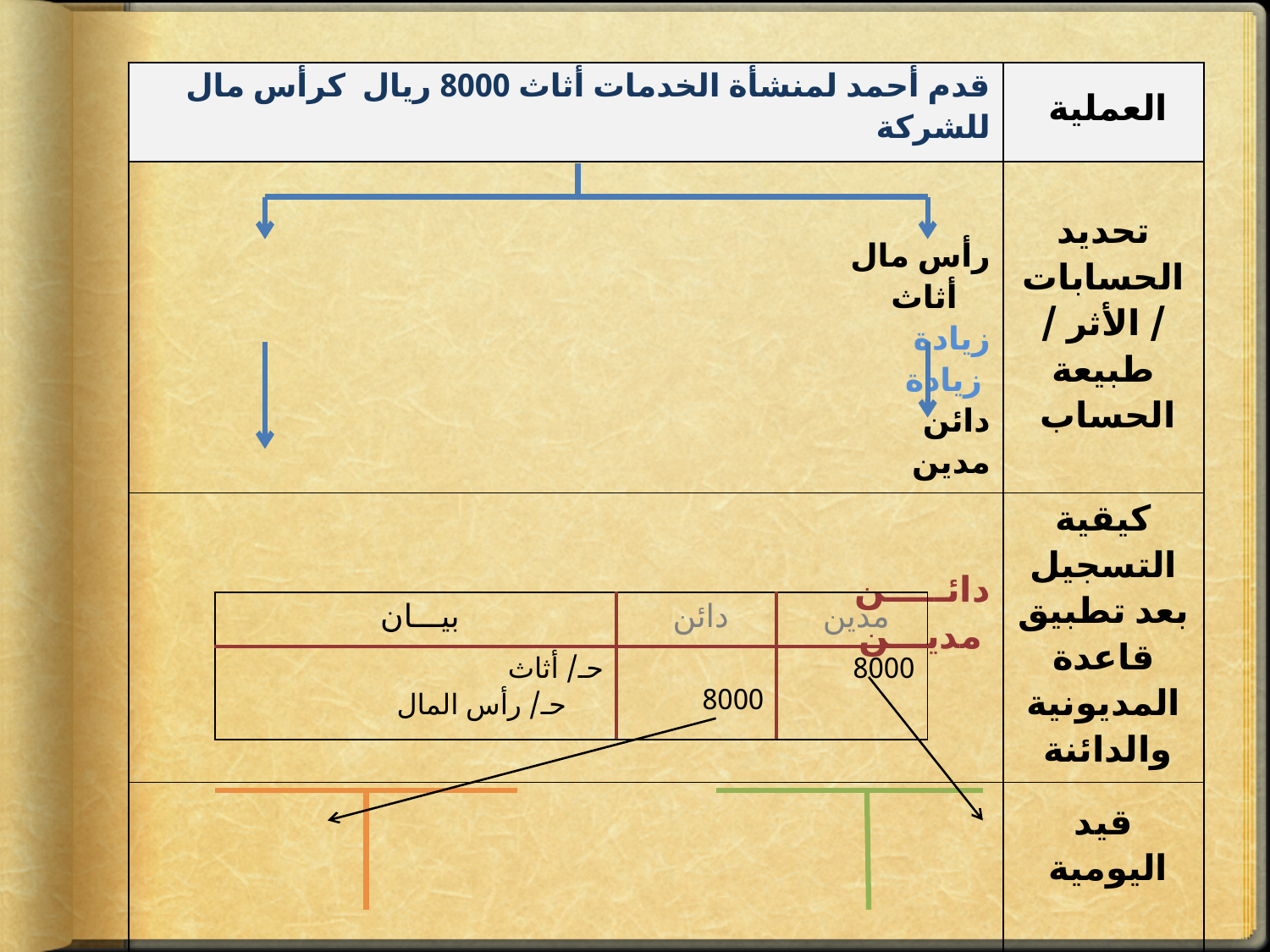

| قدم أحمد لمنشأة الخدمات أثاث 8000 ريال كرأس مال للشركة | العملية |
| --- | --- |
| رأس مال أثاث زيادة زيادة دائن مدين | تحديد الحسابات / الأثر / طبيعة الحساب |
| دائـــــن مديـــن | كيقية التسجيل بعد تطبيق قاعدة المديونية والدائنة |
|  | قيد اليومية |
| حـ/اثاث حـ/ رأس المال 8000 8000 | الترحيل لدفتر الأستاذ |
| بيـــان | دائن | مدين |
| --- | --- | --- |
| حـ/ أثاث حـ/ رأس المال | 8000 | 8000 |